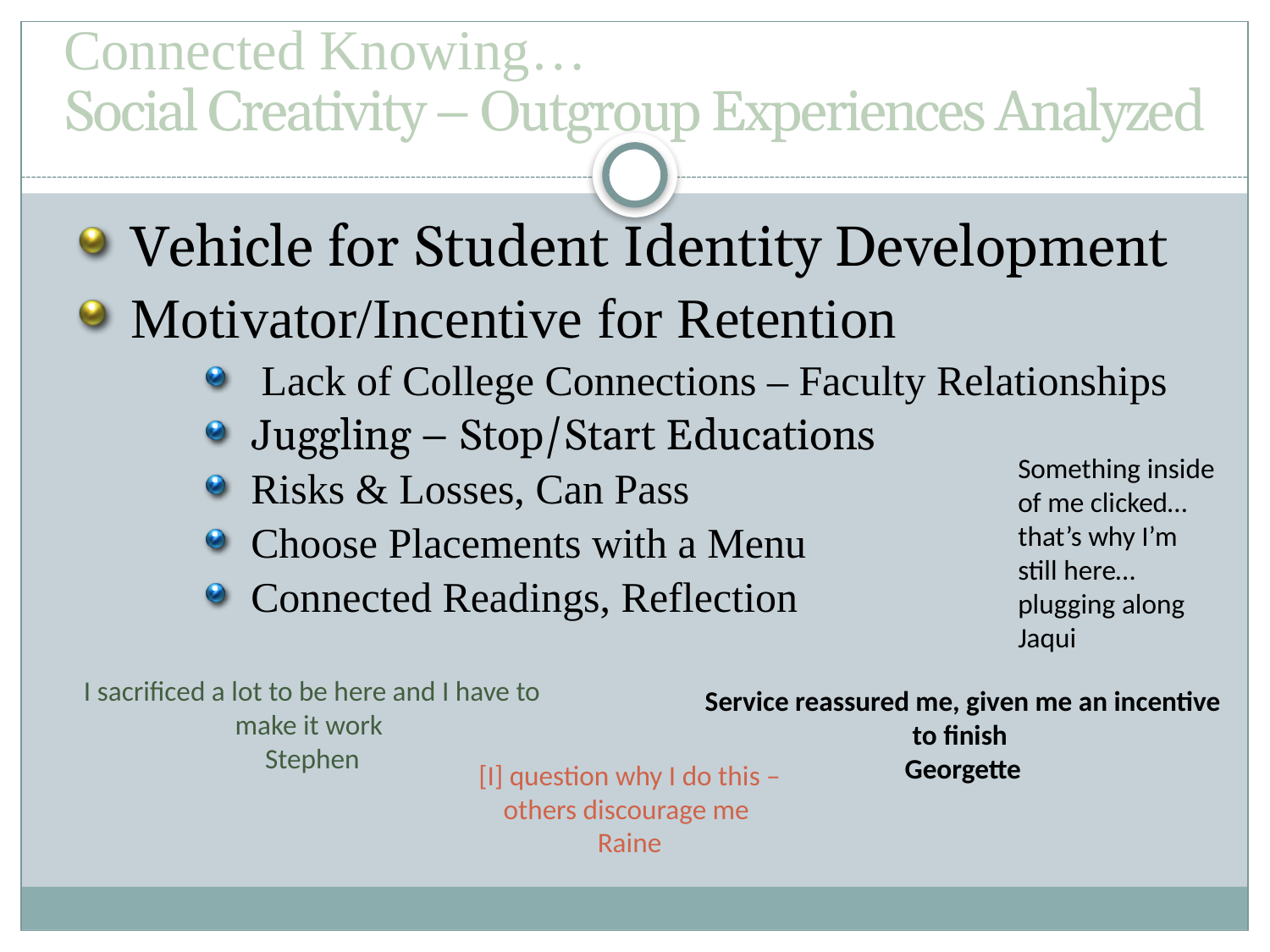

Connected Knowing…
Social Creativity – Outgroup Experiences Analyzed
Vehicle for Student Identity Development
Motivator/Incentive for Retention
 Lack of College Connections – Faculty Relationships
Juggling – Stop/Start Educations
Risks & Losses, Can Pass
Choose Placements with a Menu
Connected Readings, Reflection

Something inside of me clicked…that’s why I’m still here… plugging along
Jaqui
I sacrificed a lot to be here and I have to make it work
Stephen
Service reassured me, given me an incentive to finish
Georgette
[I] question why I do this – others discourage me
Raine